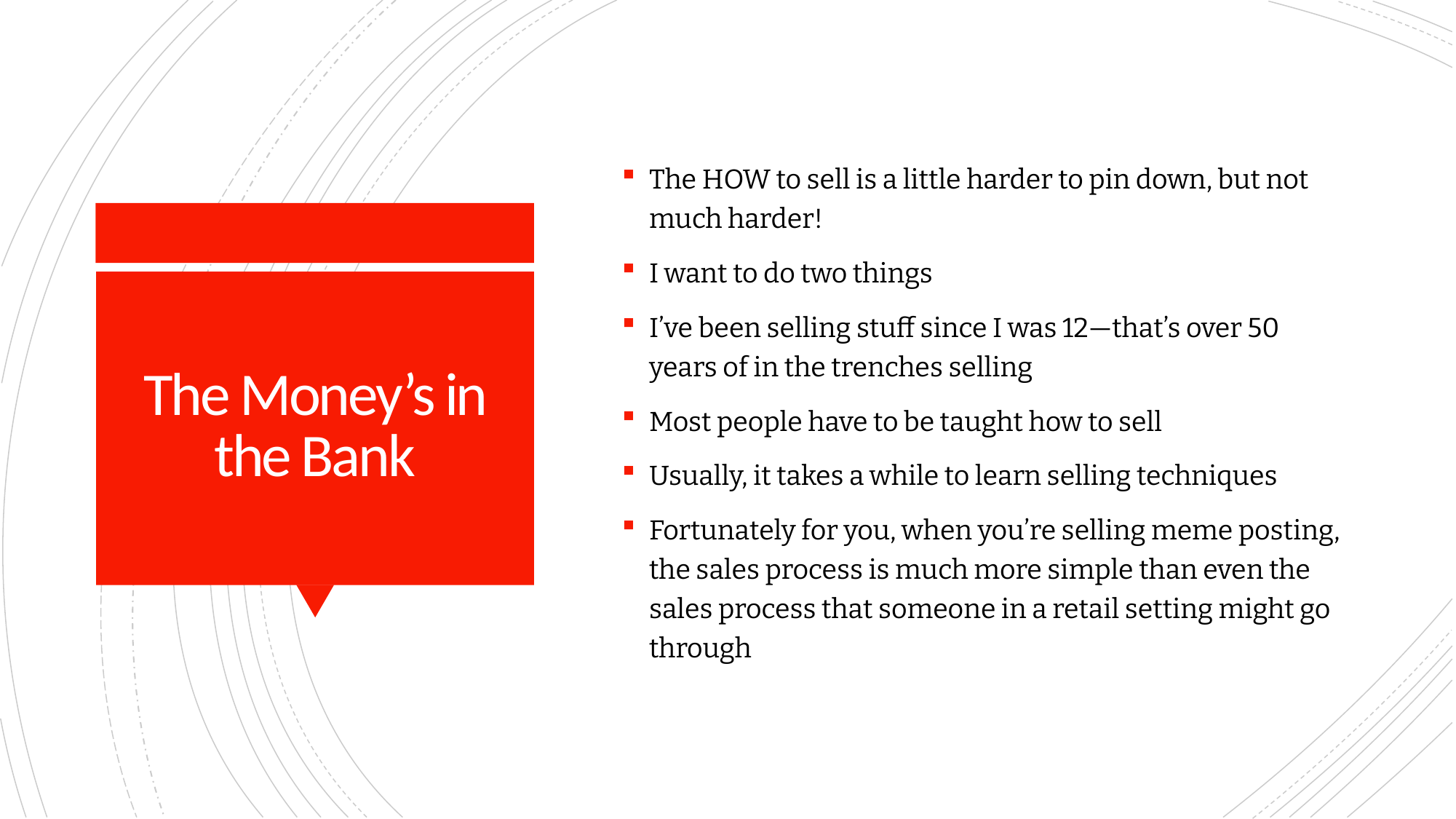

The HOW to sell is a little harder to pin down, but not much harder!
I want to do two things
I’ve been selling stuff since I was 12—that’s over 50 years of in the trenches selling
Most people have to be taught how to sell
Usually, it takes a while to learn selling techniques
Fortunately for you, when you’re selling meme posting, the sales process is much more simple than even the sales process that someone in a retail setting might go through
# The Money’s in the Bank